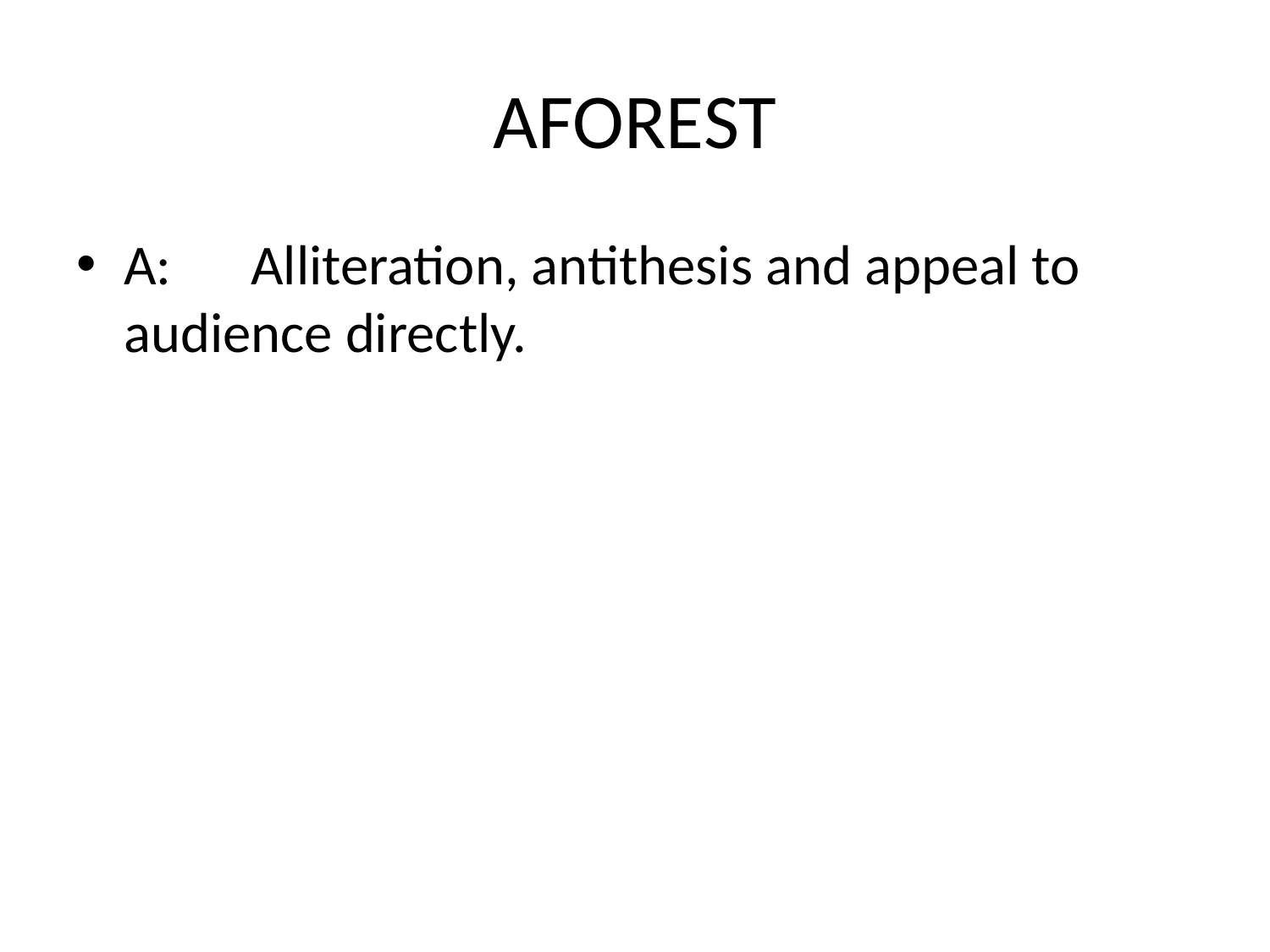

# AFOREST
A:	Alliteration, antithesis and appeal to audience directly.